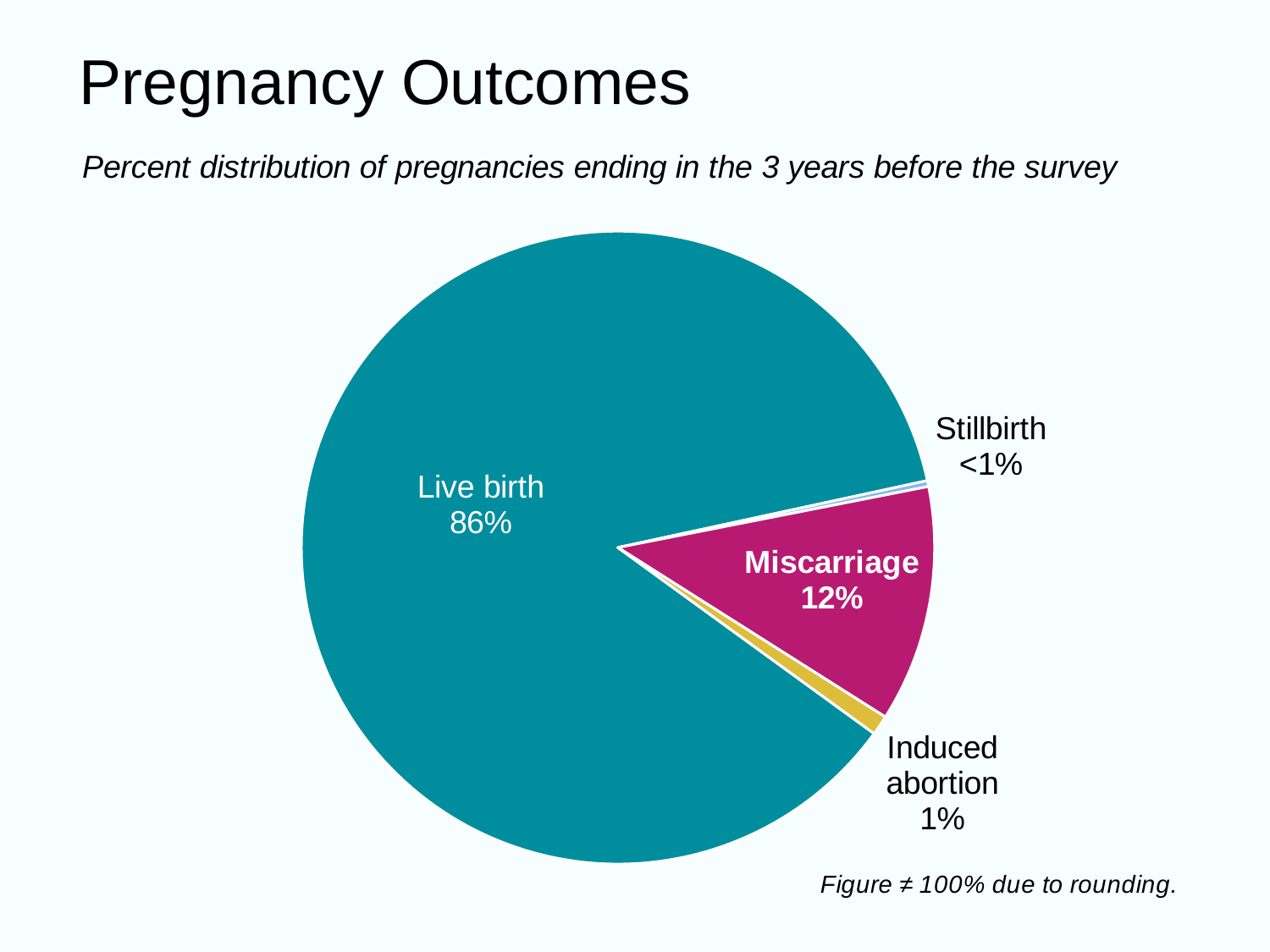

### Chart:

| Category | Sales |
|---|---|
| Live birth | 86.0 |
| Stillbirth | 0.3 |
| Miscarriage | 12.0 |
| Induced abortion | 1.0 |